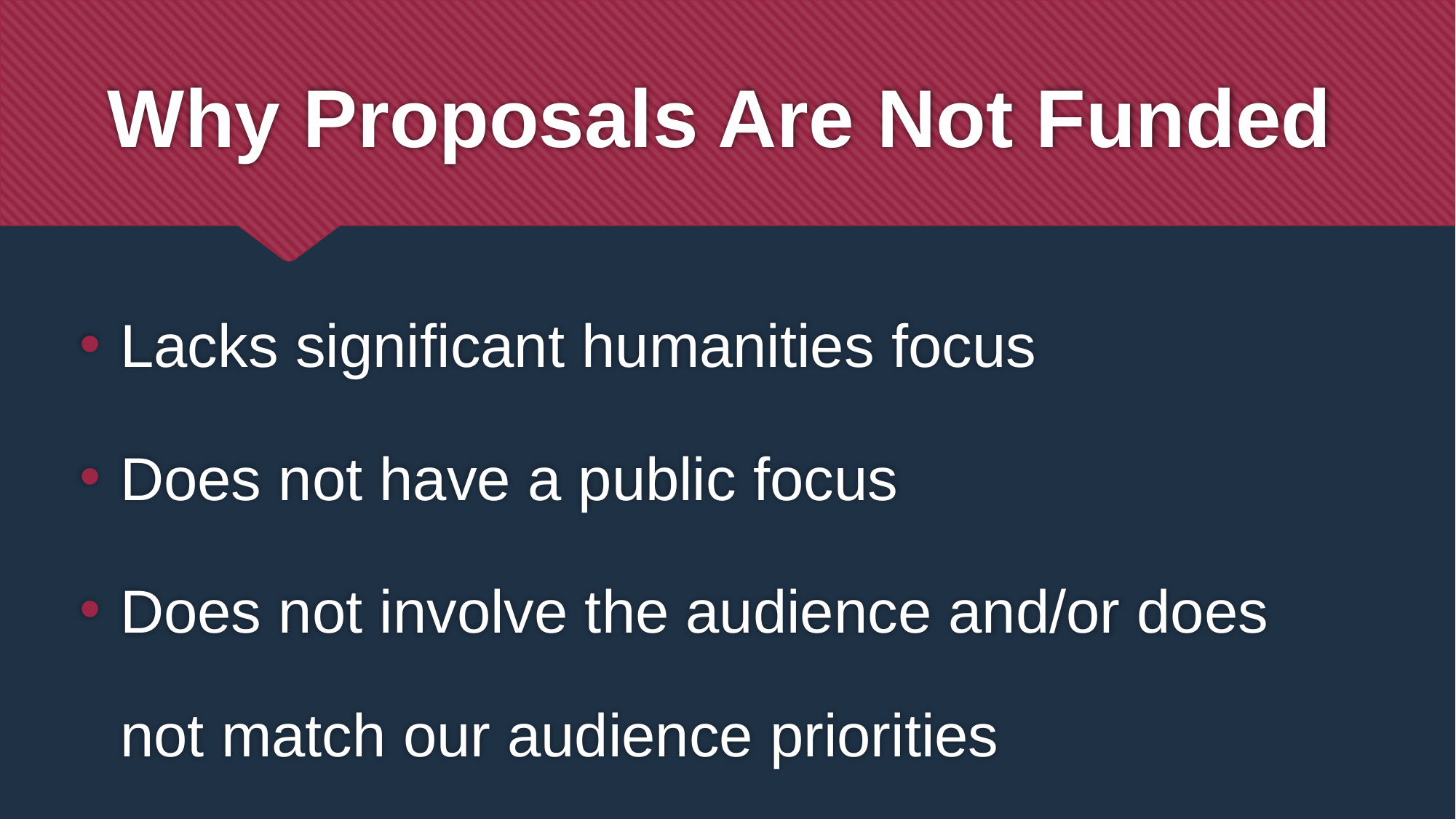

# Why Proposals Are Not Funded
Lacks significant humanities focus
Does not have a public focus
Does not involve the audience and/or does not match our audience priorities